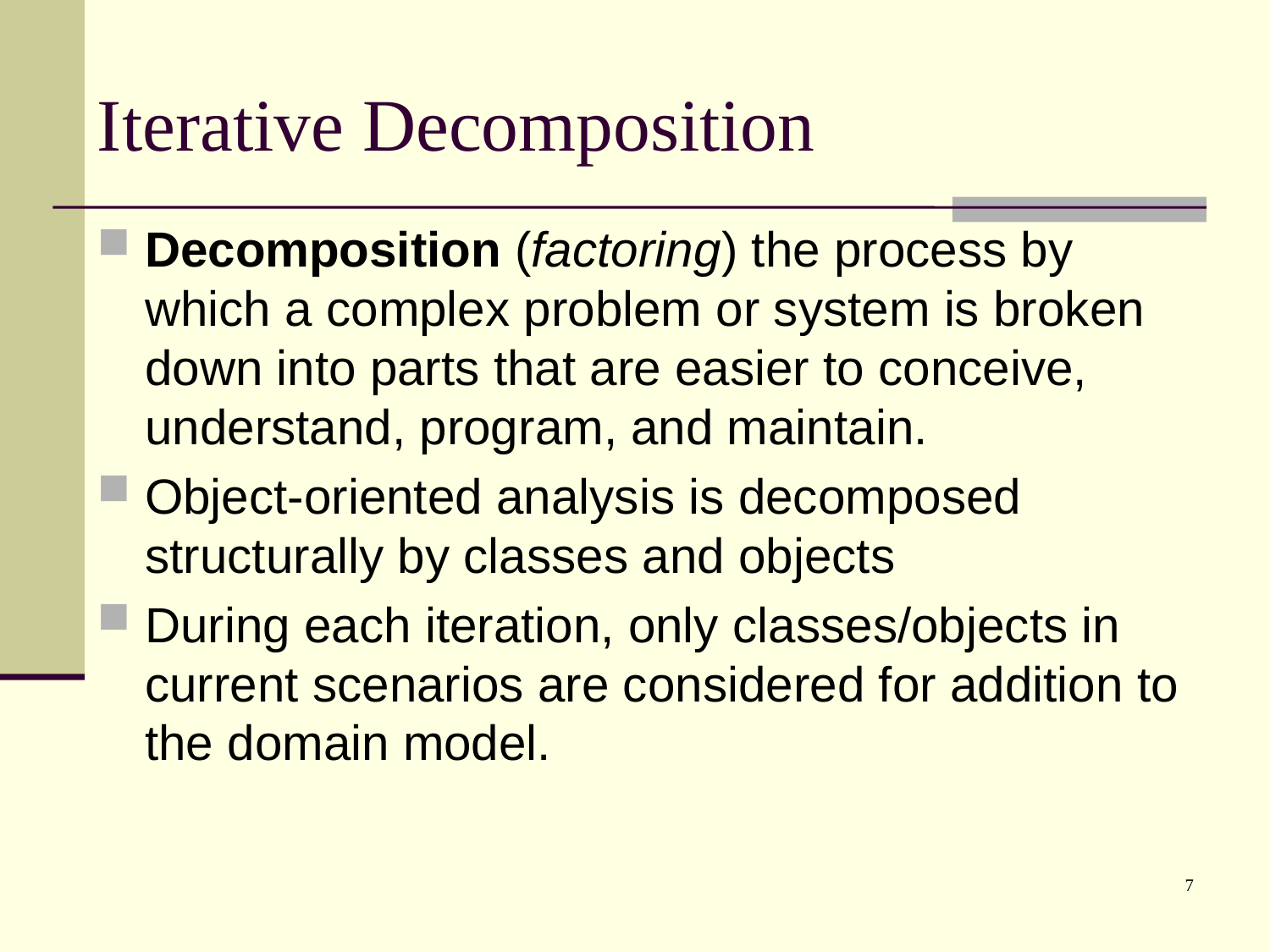

# Iterative Decomposition
Decomposition (factoring) the process by which a complex problem or system is broken down into parts that are easier to conceive, understand, program, and maintain.
Object-oriented analysis is decomposed structurally by classes and objects
During each iteration, only classes/objects in current scenarios are considered for addition to the domain model.
7